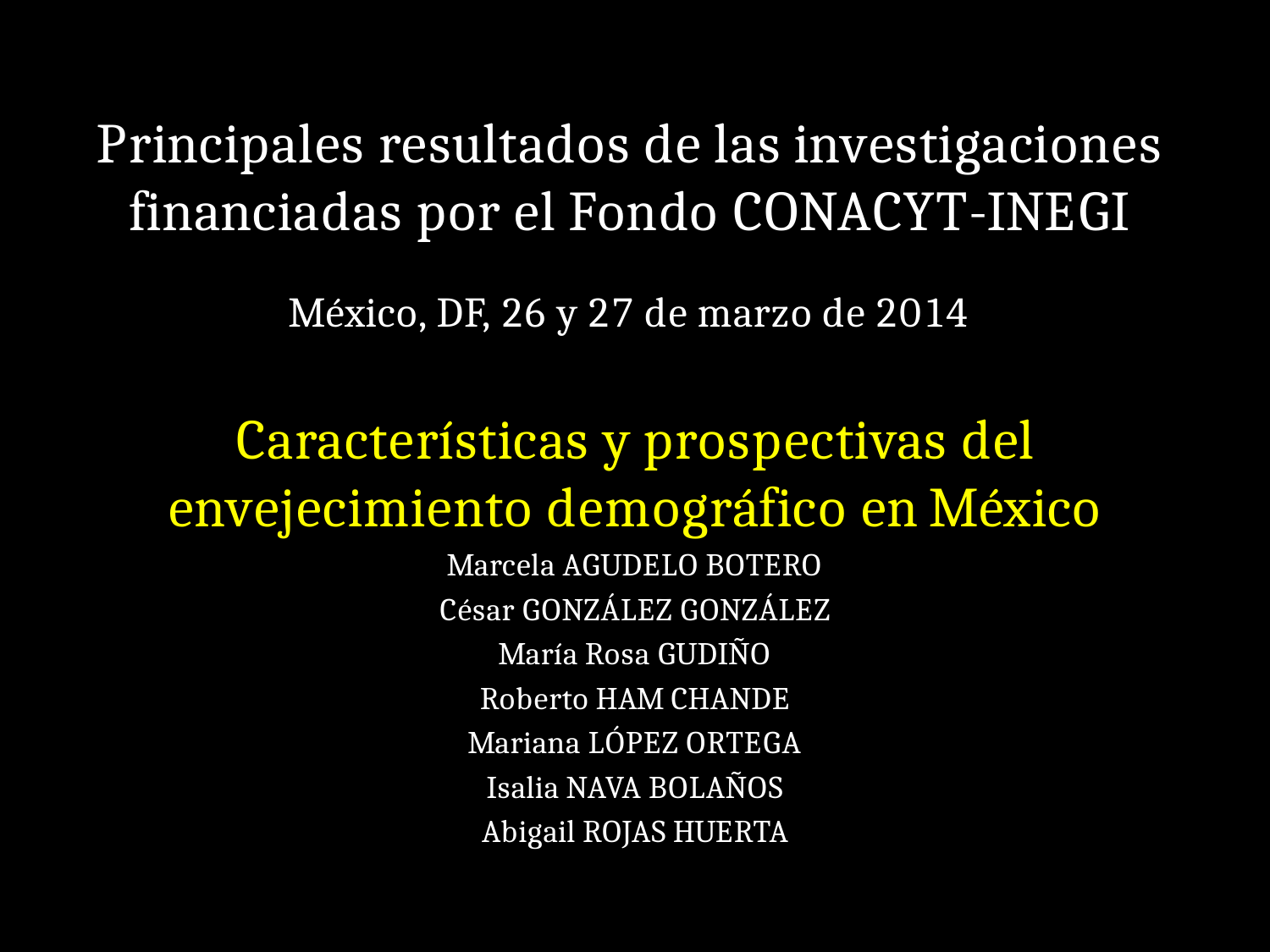

# Principales resultados de las investigaciones financiadas por el Fondo CONACYT-INEGI México, DF, 26 y 27 de marzo de 2014
Características y prospectivas del envejecimiento demográfico en México
Marcela Agudelo Botero
César González González
María Rosa Gudiño
Roberto Ham Chande
Mariana López Ortega
Isalia Nava Bolaños
Abigail Rojas Huerta